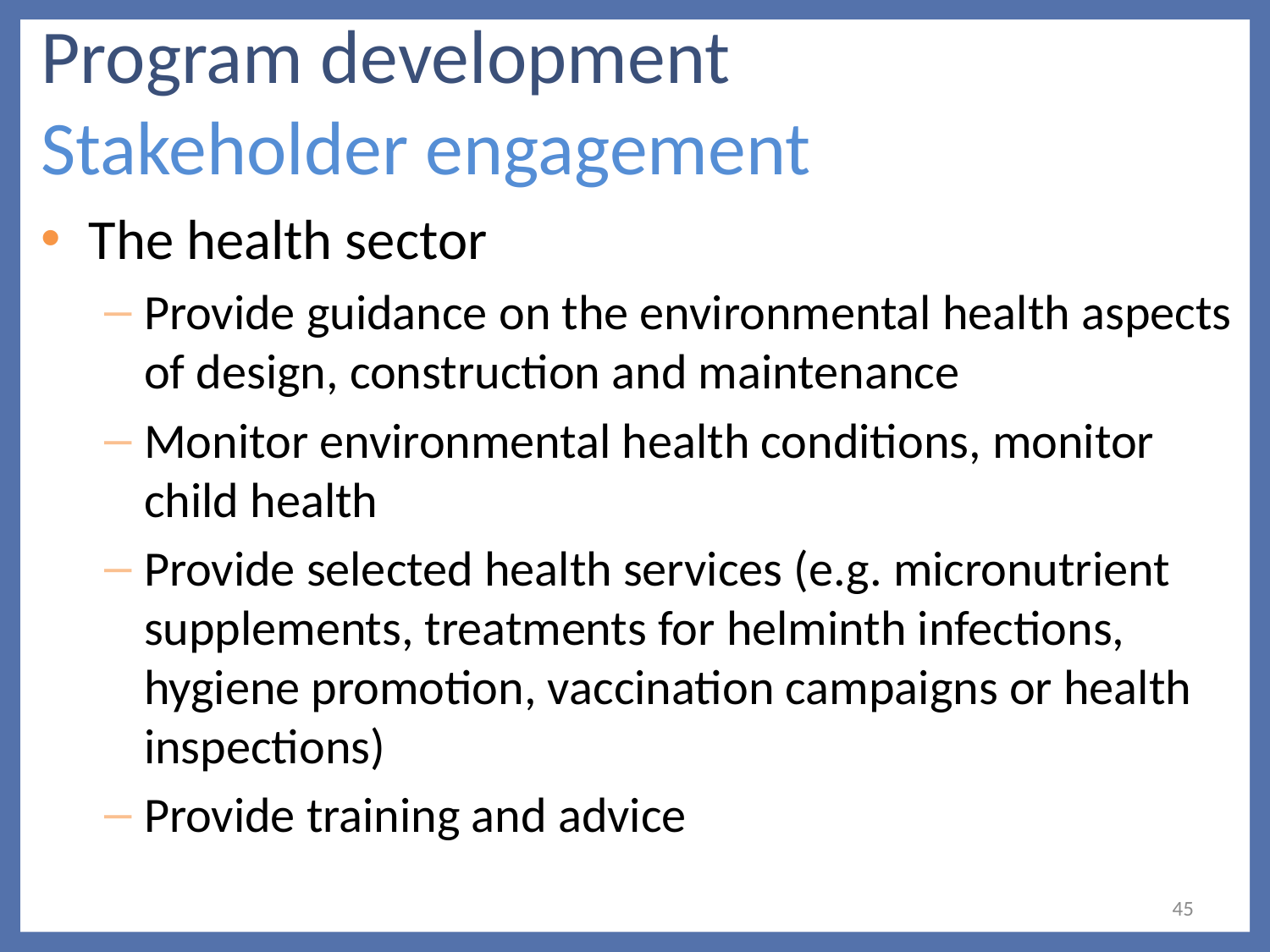

# Program development Stakeholder engagement
The health sector
Provide guidance on the environmental health aspects of design, construction and maintenance
Monitor environmental health conditions, monitor child health
Provide selected health services (e.g. micronutrient supplements, treatments for helminth infections, hygiene promotion, vaccination campaigns or health inspections)
Provide training and advice
45